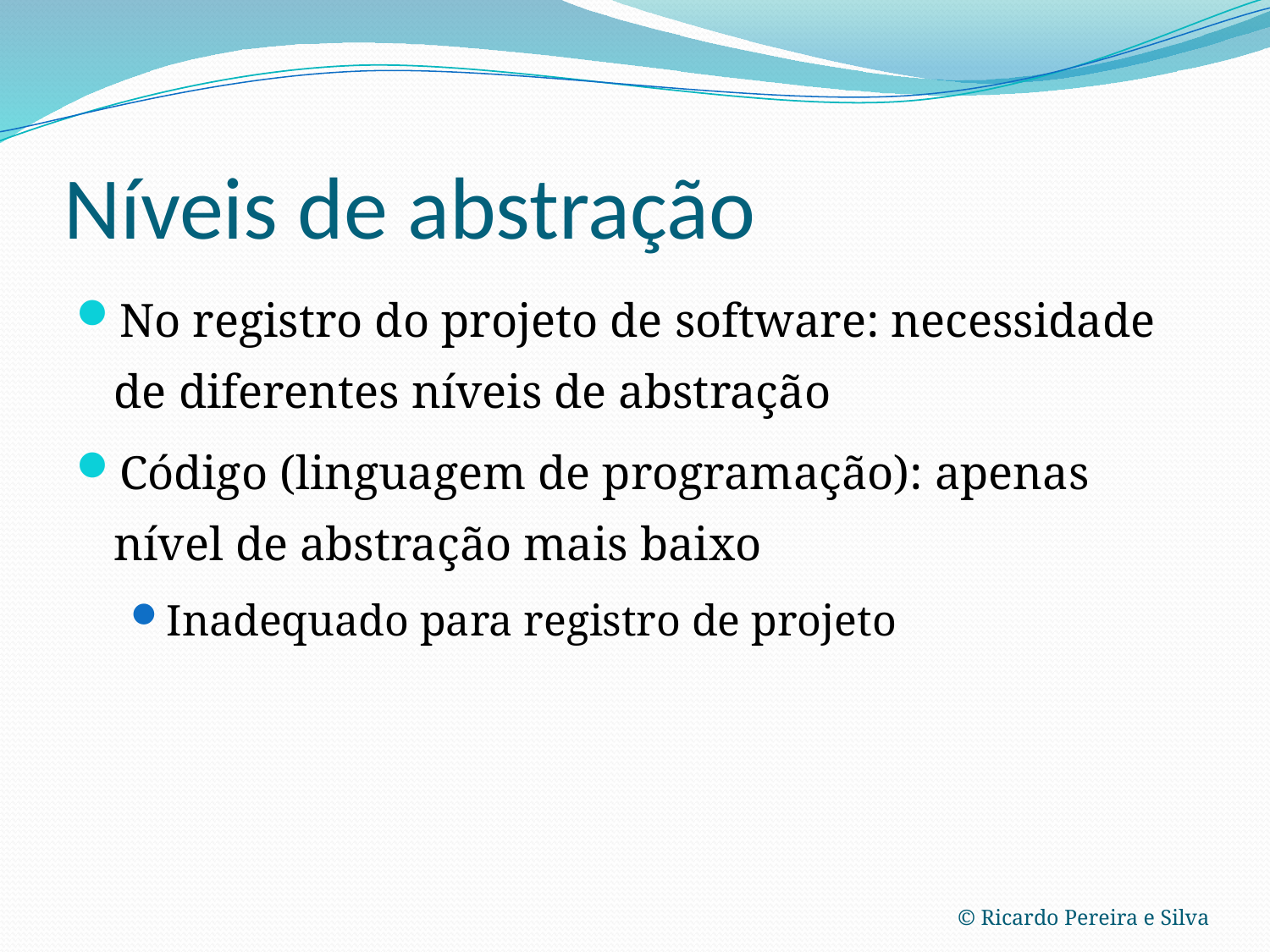

# Níveis de abstração
No registro do projeto de software: necessidade de diferentes níveis de abstração
Código (linguagem de programação): apenas nível de abstração mais baixo
Inadequado para registro de projeto
© Ricardo Pereira e Silva